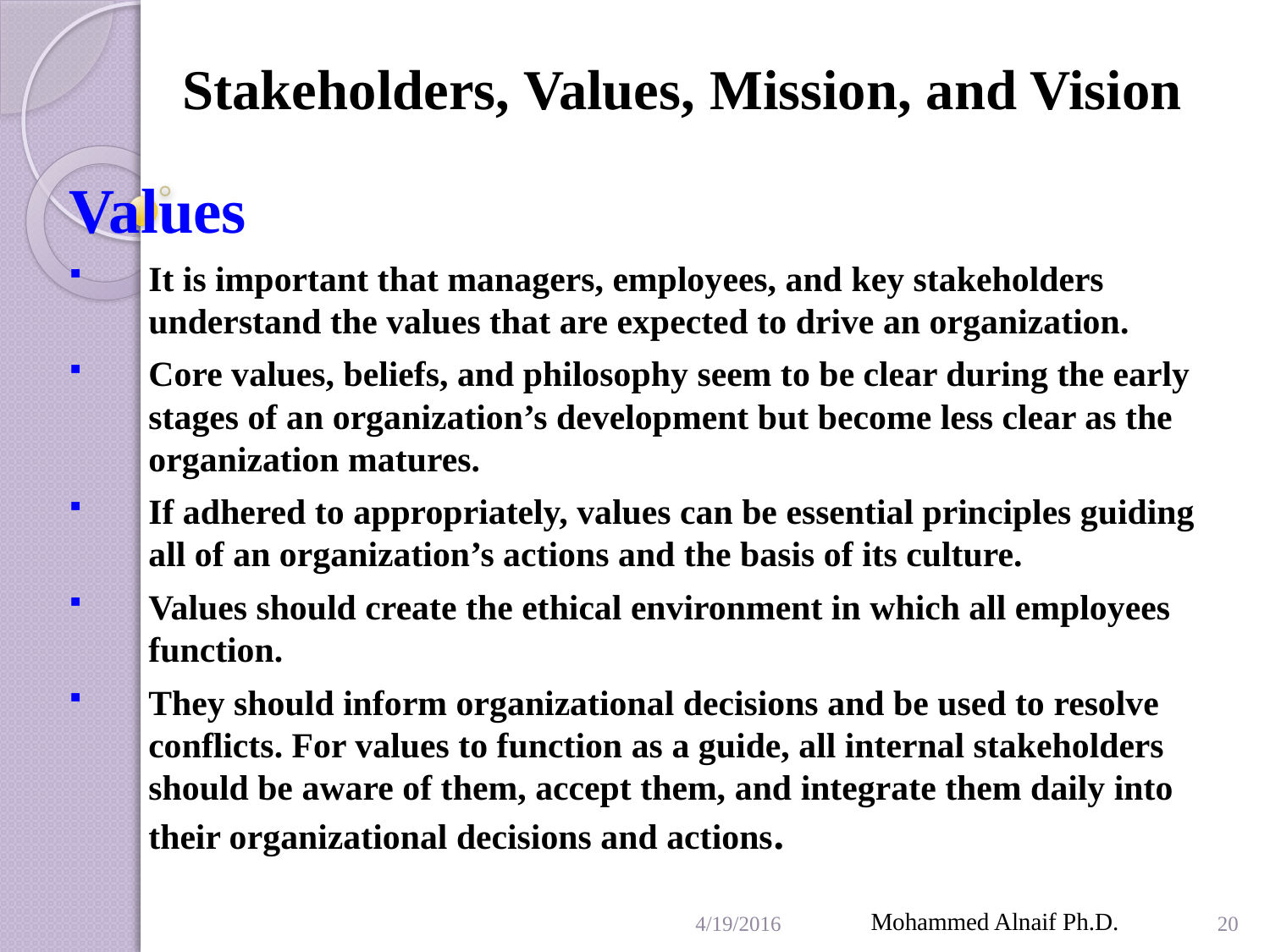

# Stakeholders, Values, Mission, and Vision
Values
It is important that managers, employees, and key stakeholders understand the values that are expected to drive an organization.
Core values, beliefs, and philosophy seem to be clear during the early stages of an organization’s development but become less clear as the organization matures.
If adhered to appropriately, values can be essential principles guiding all of an organization’s actions and the basis of its culture.
Values should create the ethical environment in which all employees function.
They should inform organizational decisions and be used to resolve conflicts. For values to function as a guide, all internal stakeholders should be aware of them, accept them, and integrate them daily into their organizational decisions and actions.
4/19/2016
Mohammed Alnaif Ph.D.
20